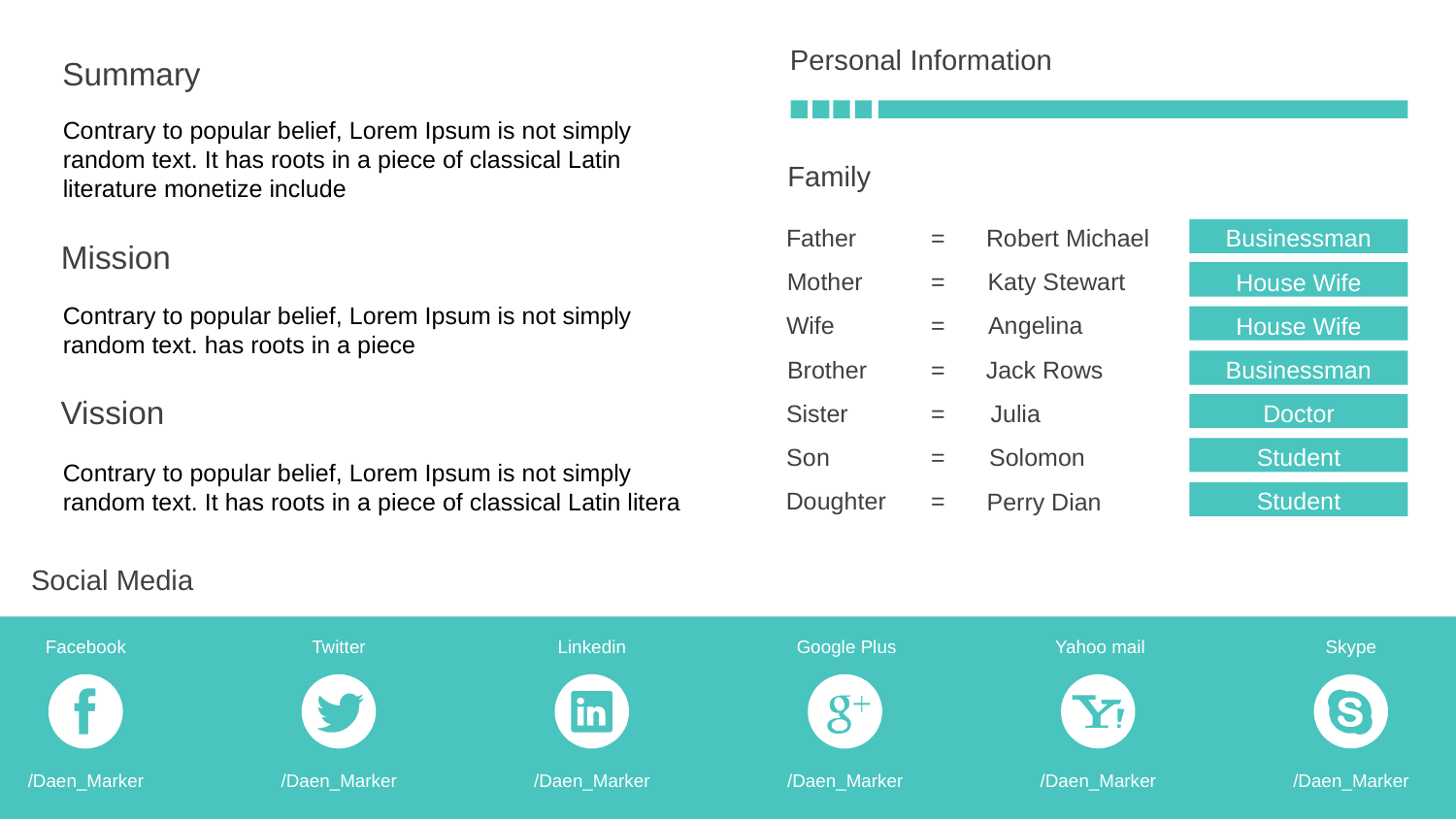

Personal Information
Summary
Contrary to popular belief, Lorem Ipsum is not simply random text. It has roots in a piece of classical Latin literature monetize include

Family
Father
Mother
Wife
Brother
Sister
Son
Doughter
=
=
=
=
=
=
=
Robert Michael
Katy Stewart
Angelina
Jack Rows
Julia
Solomon
Perry Dian
Businessman

House Wife

House Wife

Businessman

Doctor

Student

Student

Mission
Contrary to popular belief, Lorem Ipsum is not simply random text. has roots in a piece
Vission
Contrary to popular belief, Lorem Ipsum is not simply random text. It has roots in a piece of classical Latin litera
Social Media

Facebook
Twitter
Linkedin
Google Plus
Yahoo mail
Skype

/Daen_Marker
/Daen_Marker
/Daen_Marker
/Daen_Marker
/Daen_Marker
/Daen_Marker